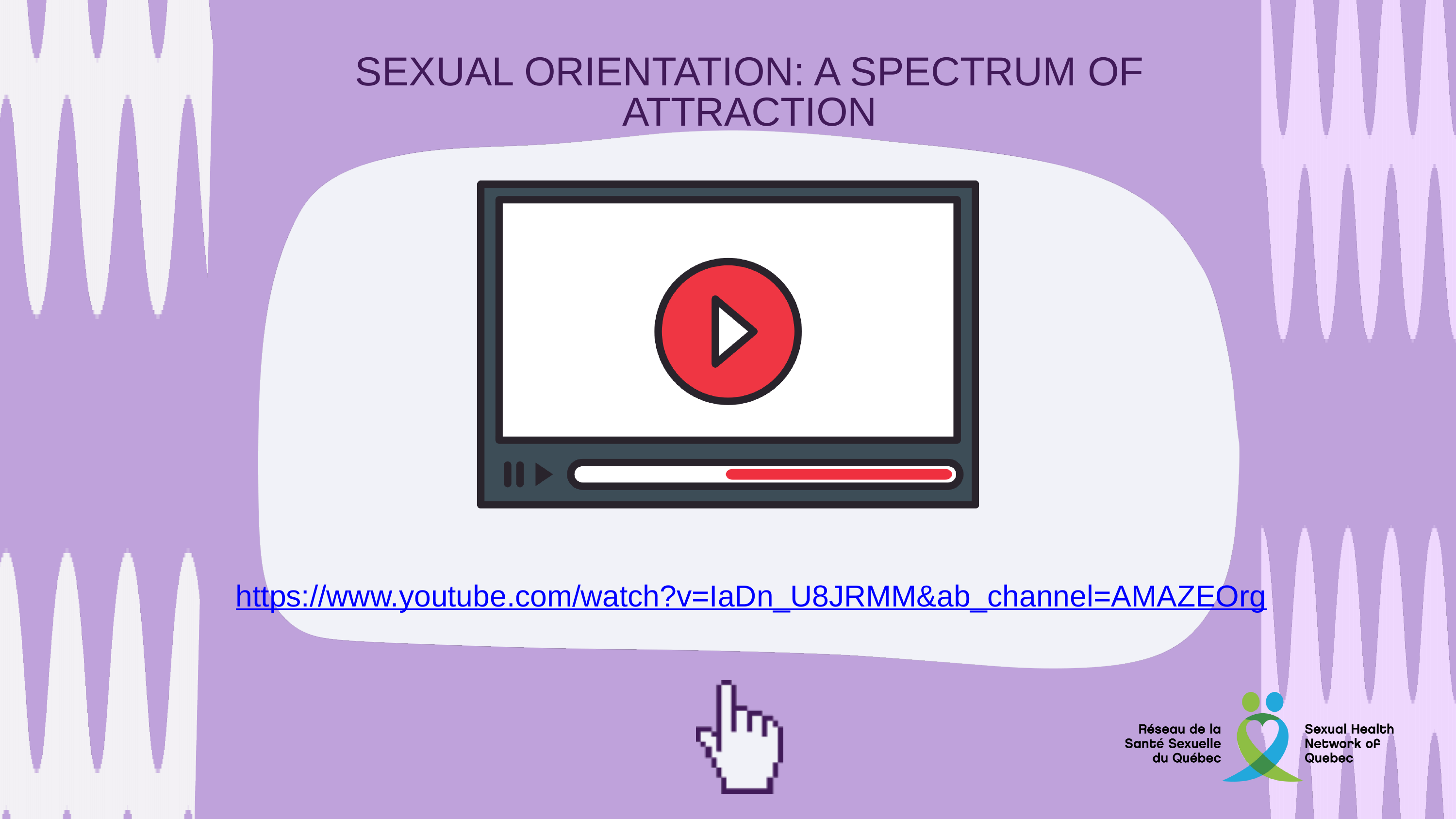

SEXUAL ORIENTATION: A SPECTRUM OF ATTRACTION

https://www.youtube.com/watch?v=IaDn_U8JRMM&ab_channel=AMAZEOrg